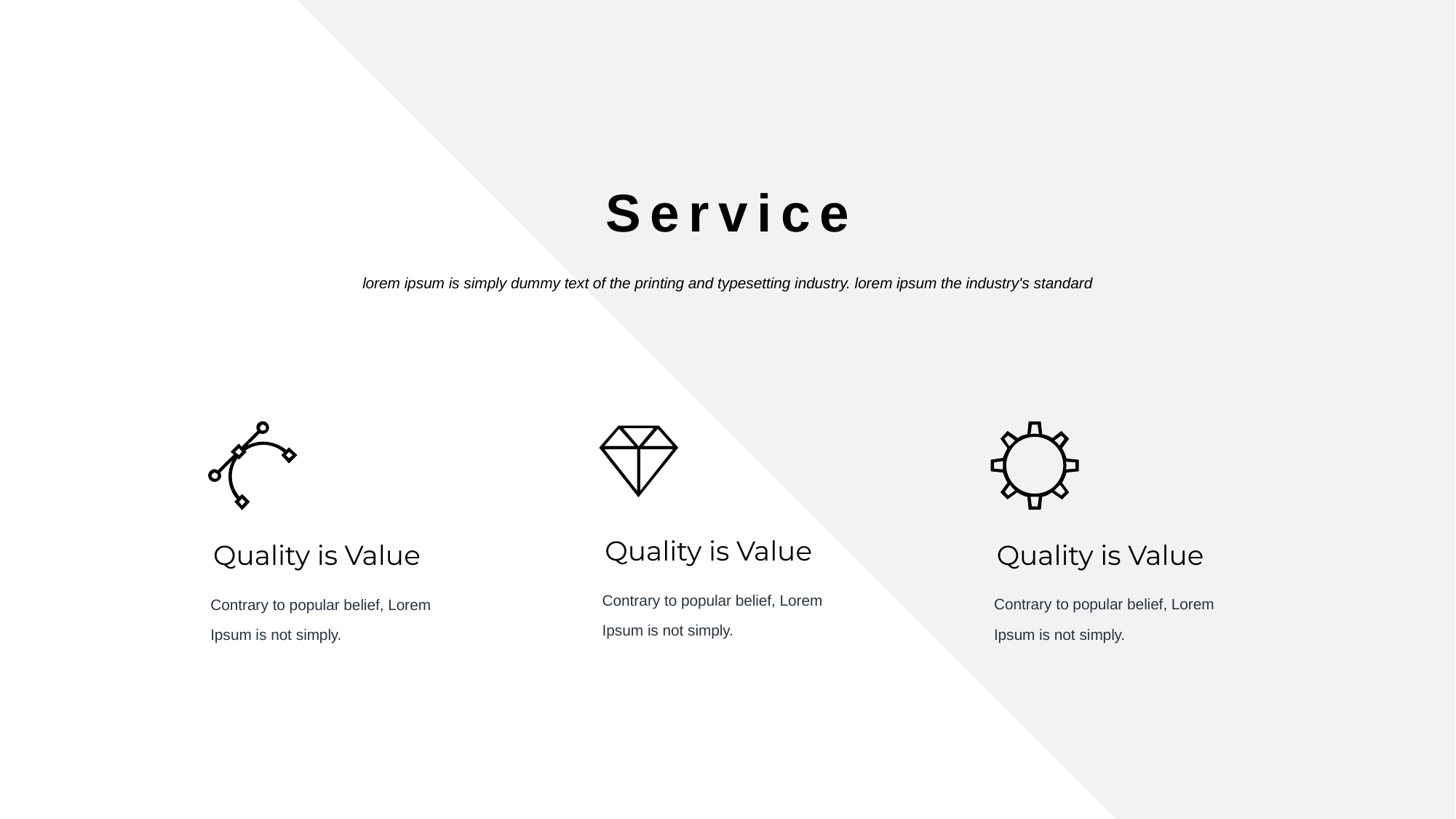

Service
lorem ipsum is simply dummy text of the printing and typesetting industry. lorem ipsum the industry's standard

Quality is Value
Contrary to popular belief, Lorem Ipsum is not simply.

Quality is Value
Contrary to popular belief, Lorem Ipsum is not simply.

Quality is Value
Contrary to popular belief, Lorem Ipsum is not simply.